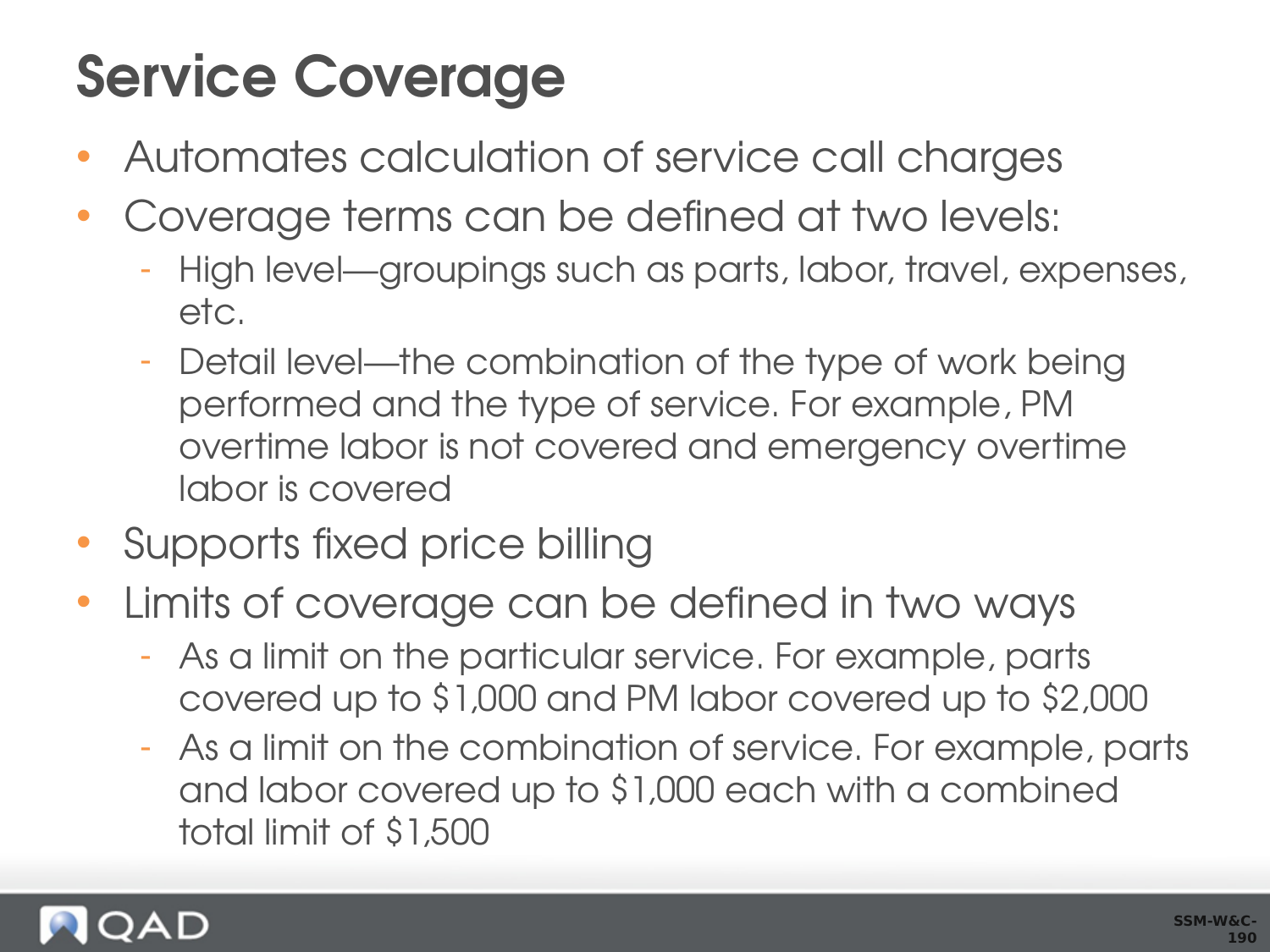

# Service Coverage
Automates calculation of service call charges
Coverage terms can be defined at two levels:
High level—groupings such as parts, labor, travel, expenses, etc.
Detail level—the combination of the type of work being performed and the type of service. For example, PM overtime labor is not covered and emergency overtime labor is covered
Supports fixed price billing
Limits of coverage can be defined in two ways
As a limit on the particular service. For example, parts covered up to $1,000 and PM labor covered up to $2,000
As a limit on the combination of service. For example, parts and labor covered up to $1,000 each with a combined total limit of $1,500
SSM-W&C-190